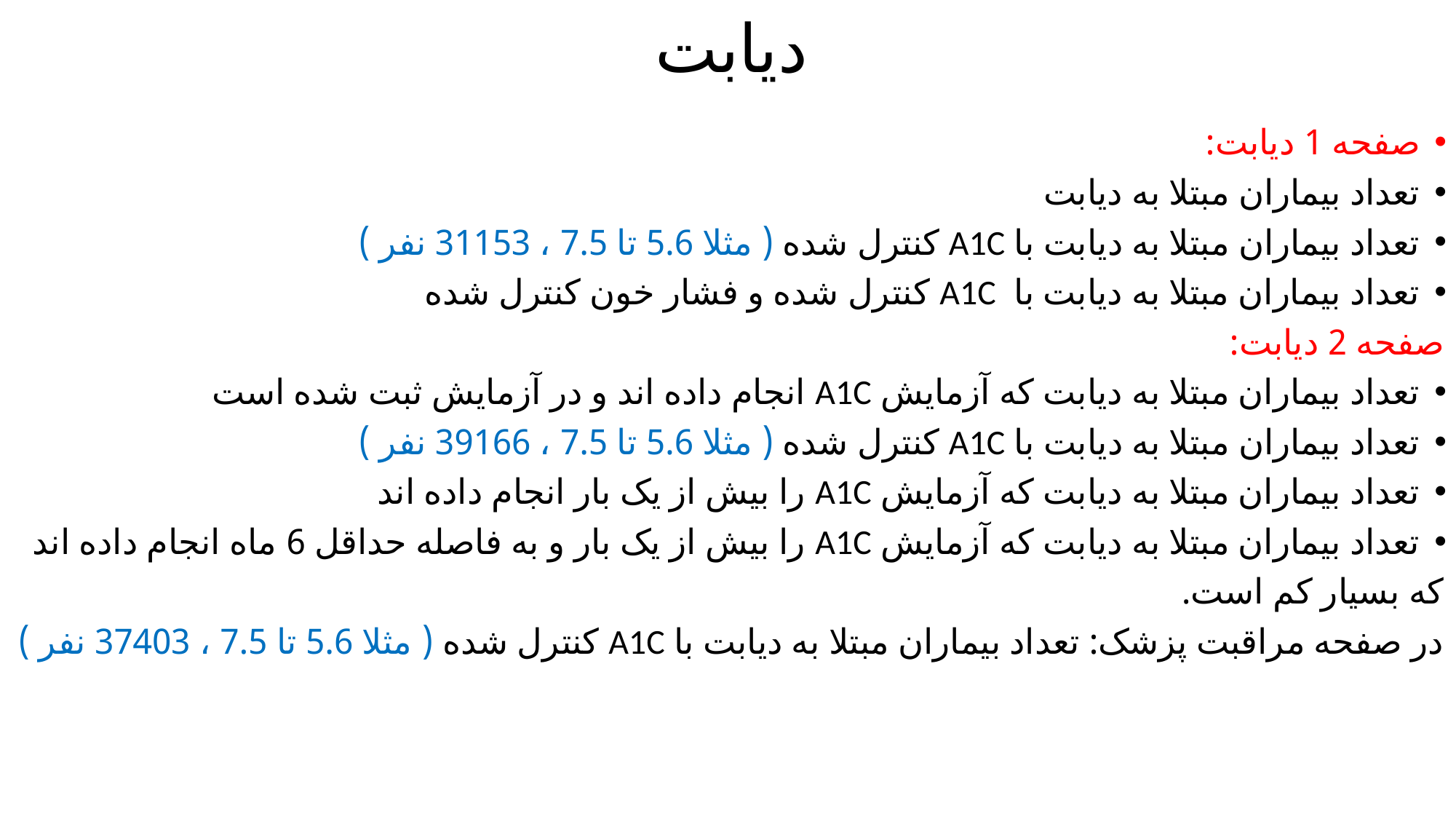

# دیابت
صفحه 1 دیابت:
تعداد بیماران مبتلا به دیابت
تعداد بیماران مبتلا به دیابت با A1C کنترل شده ( مثلا 5.6 تا 7.5 ، 31153 نفر )
تعداد بیماران مبتلا به دیابت با  A1C کنترل شده و فشار خون کنترل شده
صفحه 2 دیابت:
تعداد بیماران مبتلا به دیابت که آزمایش A1C انجام داده اند و در آزمایش ثبت شده است
تعداد بیماران مبتلا به دیابت با A1C کنترل شده ( مثلا 5.6 تا 7.5 ، 39166 نفر )
تعداد بیماران مبتلا به دیابت که آزمایش A1C را بیش از یک بار انجام داده اند
تعداد بیماران مبتلا به دیابت که آزمایش A1C را بیش از یک بار و به فاصله حداقل 6 ماه انجام داده اند
که بسیار کم است.
در صفحه مراقبت پزشک: تعداد بیماران مبتلا به دیابت با A1C کنترل شده ( مثلا 5.6 تا 7.5 ، 37403 نفر )